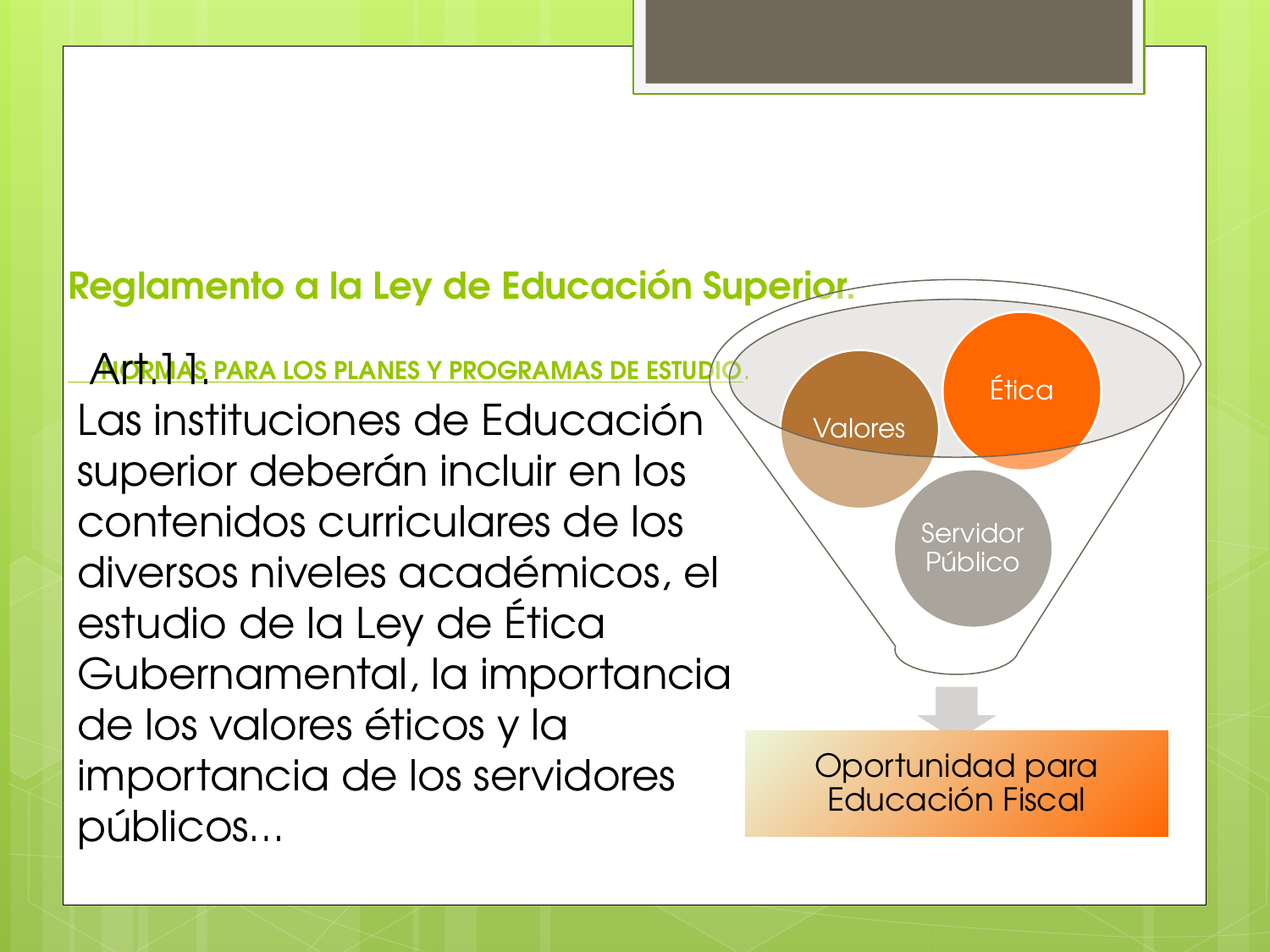

Reglamento a la Ley de Educación Superior.
     NORMAS PARA LOS PLANES Y PROGRAMAS DE ESTUDIO.

Oportunidad para Educación Fiscal
Servidor Público
Valores
Ética
 Art.11.
Las instituciones de Educación superior deberán incluir en los contenidos curriculares de los diversos niveles académicos, el estudio de la Ley de Ética Gubernamental, la importancia de los valores éticos y la importancia de los servidores públicos…